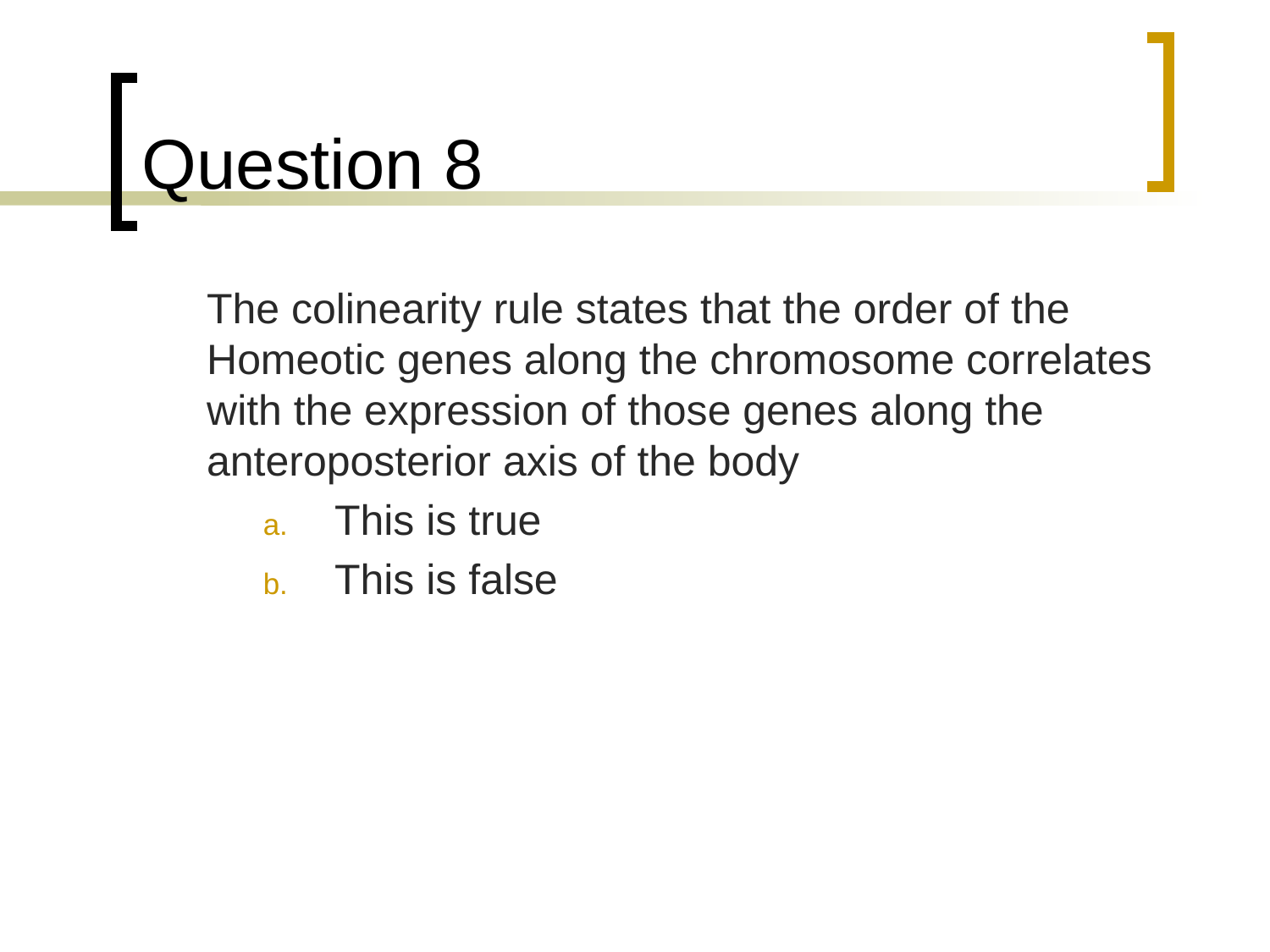

# Question 8
	The colinearity rule states that the order of the Homeotic genes along the chromosome correlates with the expression of those genes along the anteroposterior axis of the body
This is true
This is false